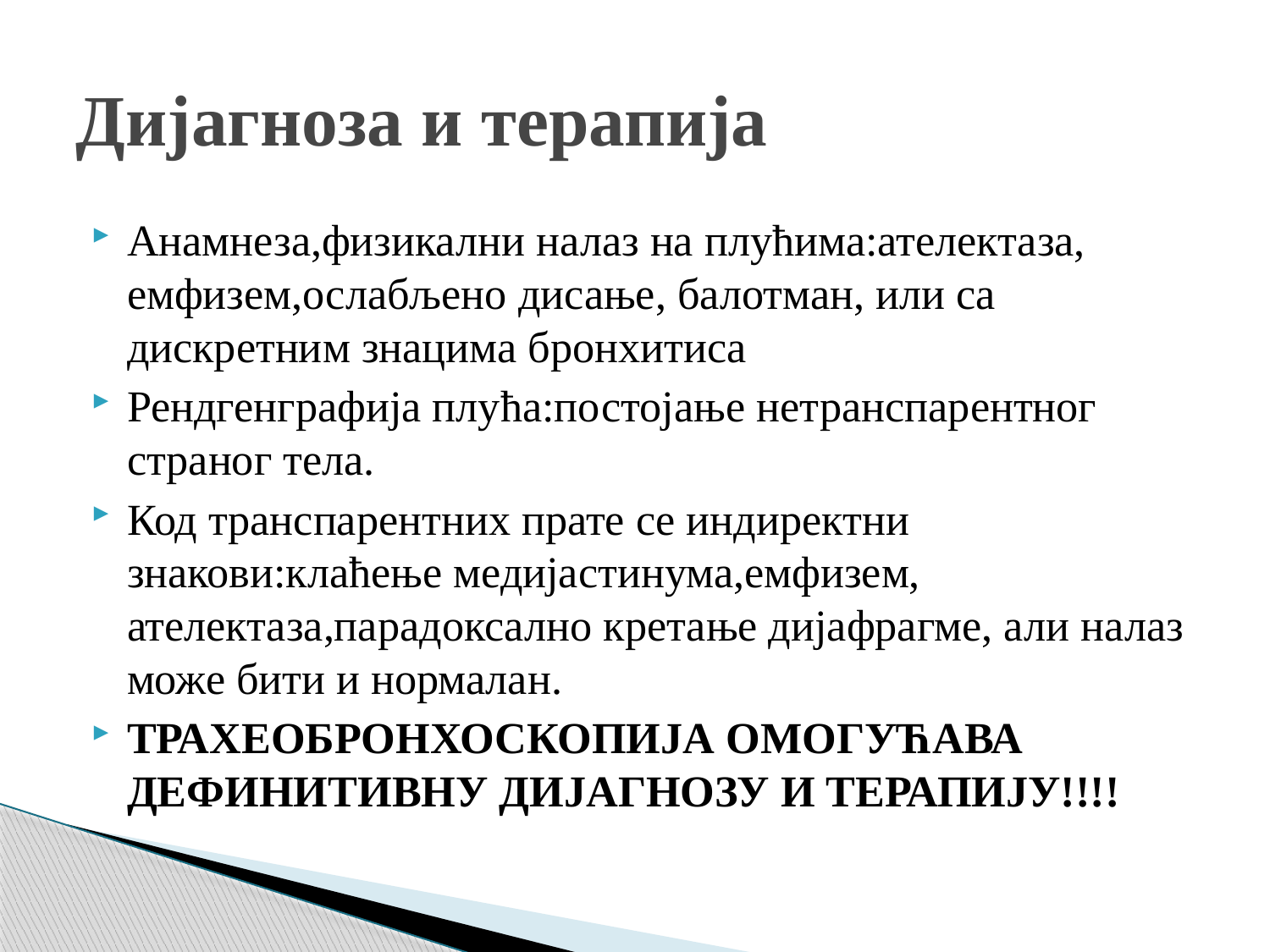

# Дијагноза и терапија
Анамнеза,физикални налаз на плућима:ателектаза, емфизем,ослабљено дисање, балотман, или са дискретним знацима бронхитиса
Рендгенграфија плућа:постојање нетранспарентног страног тела.
Код транспарентних прате се индиректни знакови:клаћење медијастинума,емфизем, ателектаза,парадоксално кретање дијафрагме, али налаз може бити и нормалан.
ТРАХЕОБРОНХОСКОПИЈА ОМОГУЋАВА ДЕФИНИТИВНУ ДИЈАГНОЗУ И ТЕРАПИЈУ!!!!